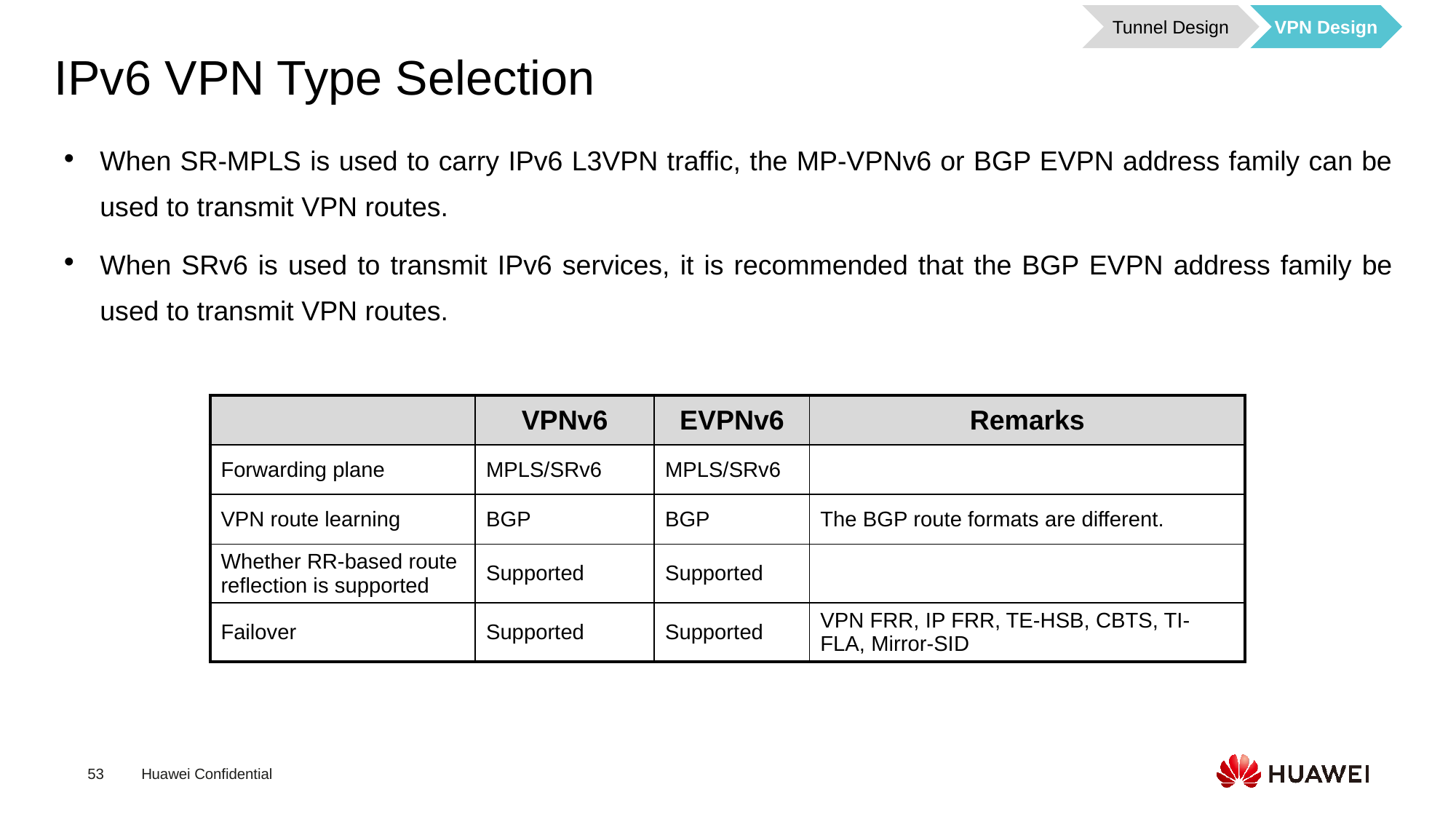

Tunnel Design
VPN Design
# IPv6 VPN Type Selection
When SR-MPLS is used to carry IPv6 L3VPN traffic, the MP-VPNv6 or BGP EVPN address family can be used to transmit VPN routes.
When SRv6 is used to transmit IPv6 services, it is recommended that the BGP EVPN address family be used to transmit VPN routes.
|  | VPNv6 | EVPNv6 | Remarks |
| --- | --- | --- | --- |
| Forwarding plane | MPLS/SRv6 | MPLS/SRv6 |  |
| VPN route learning | BGP | BGP | The BGP route formats are different. |
| Whether RR-based route reflection is supported | Supported | Supported |  |
| Failover | Supported | Supported | VPN FRR, IP FRR, TE-HSB, CBTS, TI-FLA, Mirror-SID |